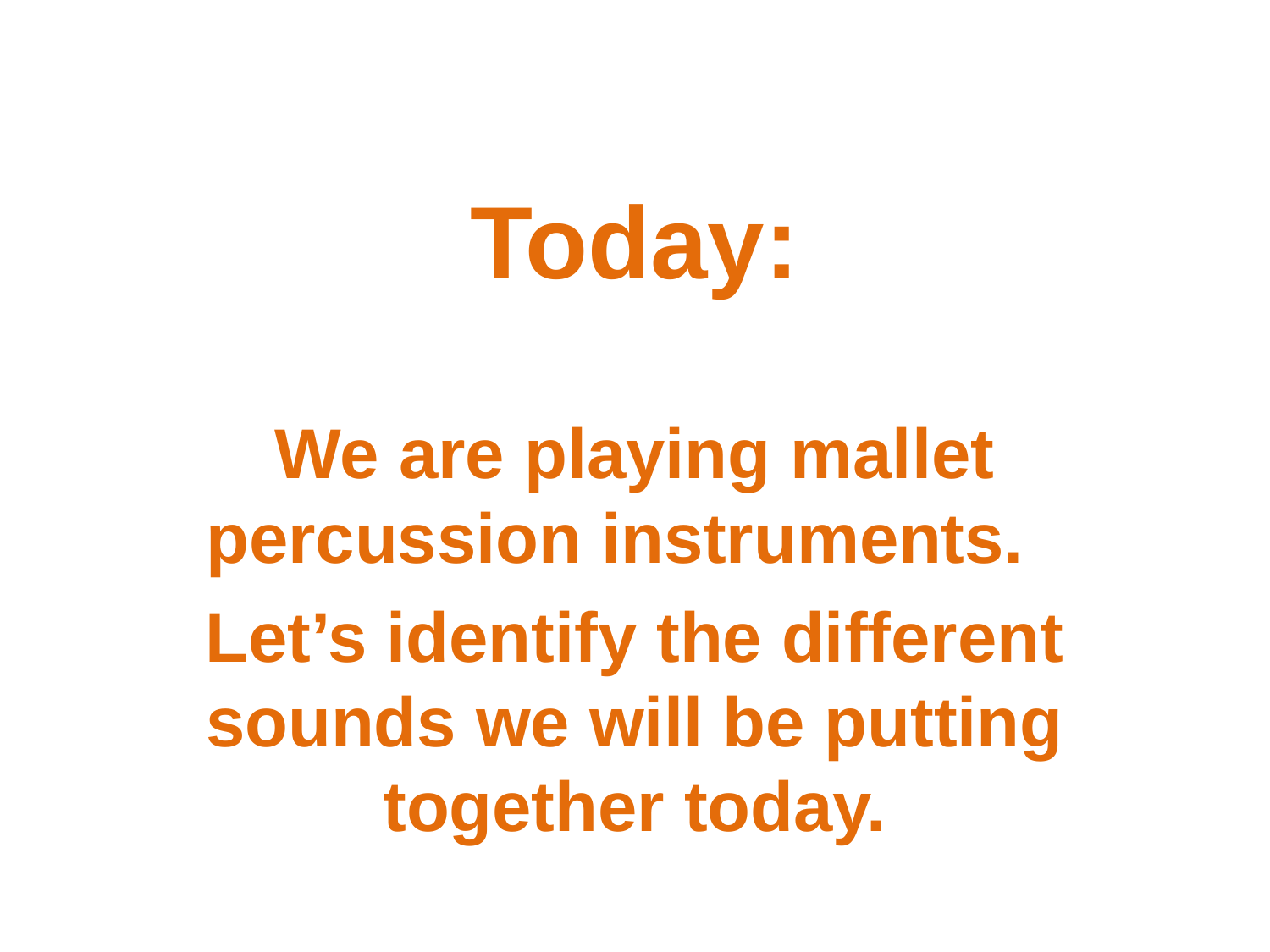

# Today:
We are playing mallet percussion instruments.
Let’s identify the different sounds we will be putting together today.